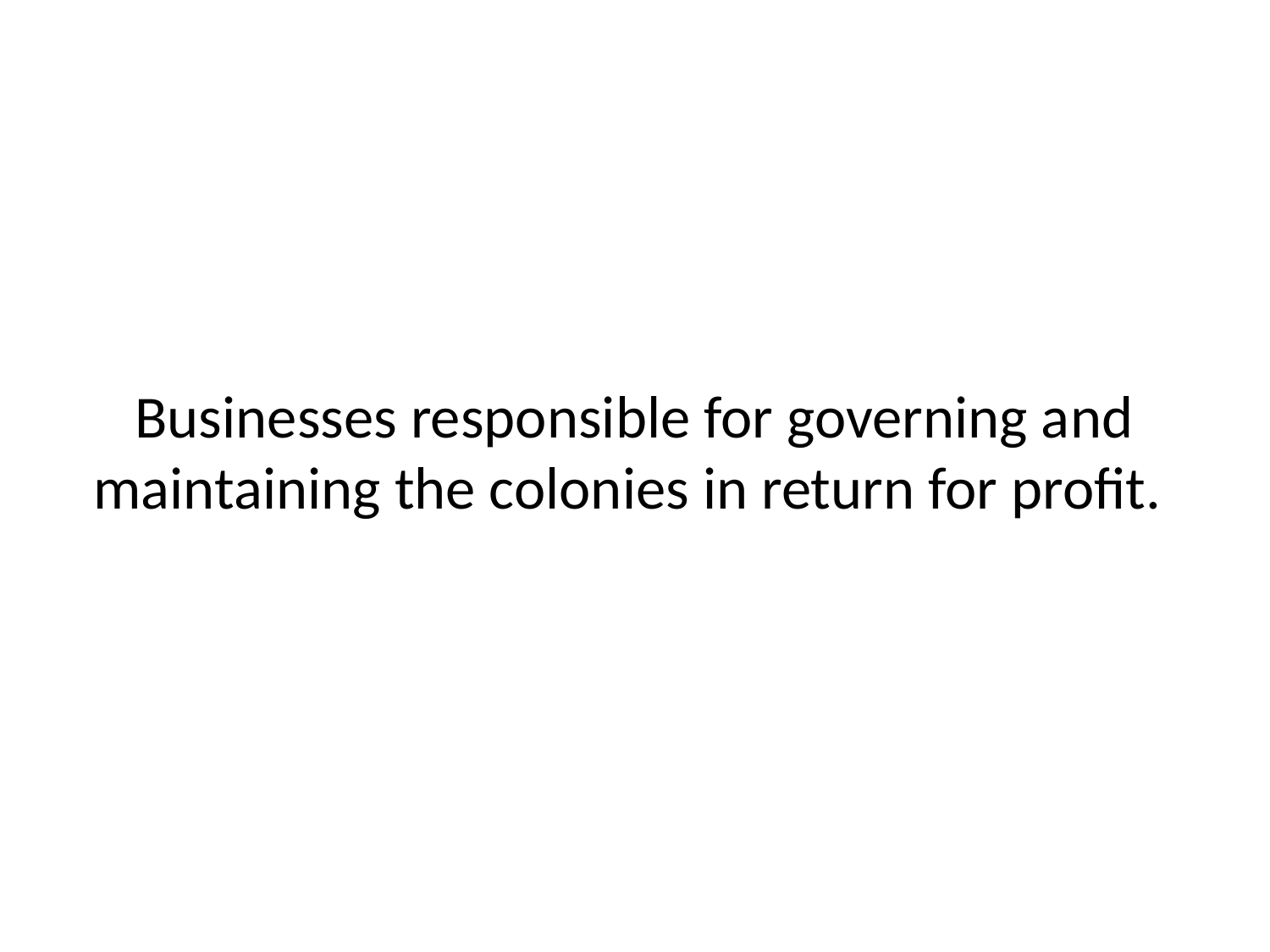

# Businesses responsible for governing and maintaining the colonies in return for profit.